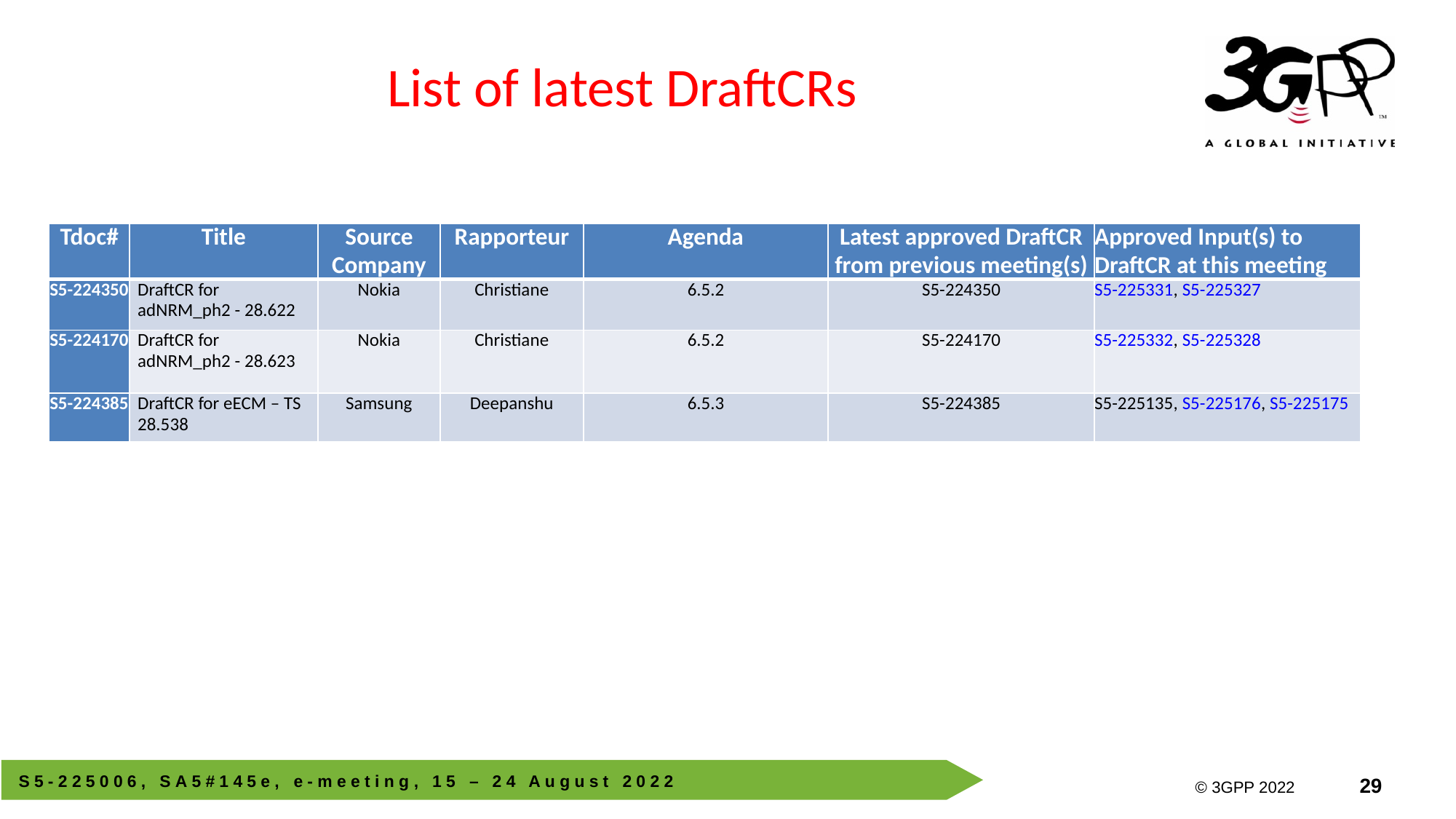

# List of latest DraftCRs
| Tdoc# | Title | Source Company | Rapporteur | Agenda | Latest approved DraftCR from previous meeting(s) | Approved Input(s) to DraftCR at this meeting |
| --- | --- | --- | --- | --- | --- | --- |
| S5-224350 | DraftCR for adNRM\_ph2 - 28.622 | Nokia | Christiane | 6.5.2 | S5-224350 | S5-225331, S5-225327 |
| S5-224170 | DraftCR for adNRM\_ph2 - 28.623 | Nokia | Christiane | 6.5.2 | S5-224170 | S5-225332, S5-225328 |
| S5-224385 | DraftCR for eECM – TS 28.538 | Samsung | Deepanshu | 6.5.3 | S5-224385 | S5-225135, S5-225176, S5-225175 |